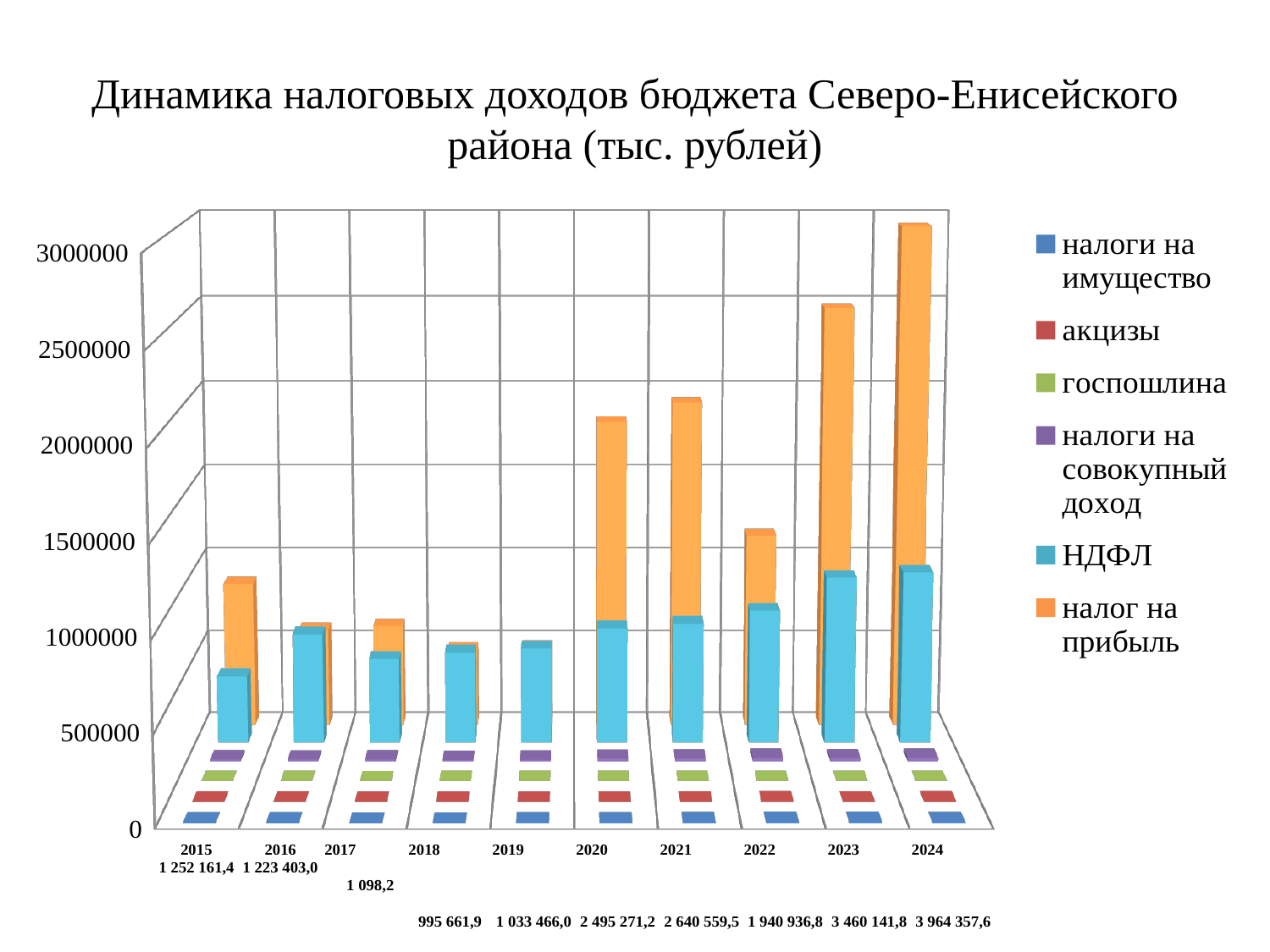

# Динамика налоговых доходов бюджета Северо-Енисейского района (тыс. рублей)

[unsupported chart]